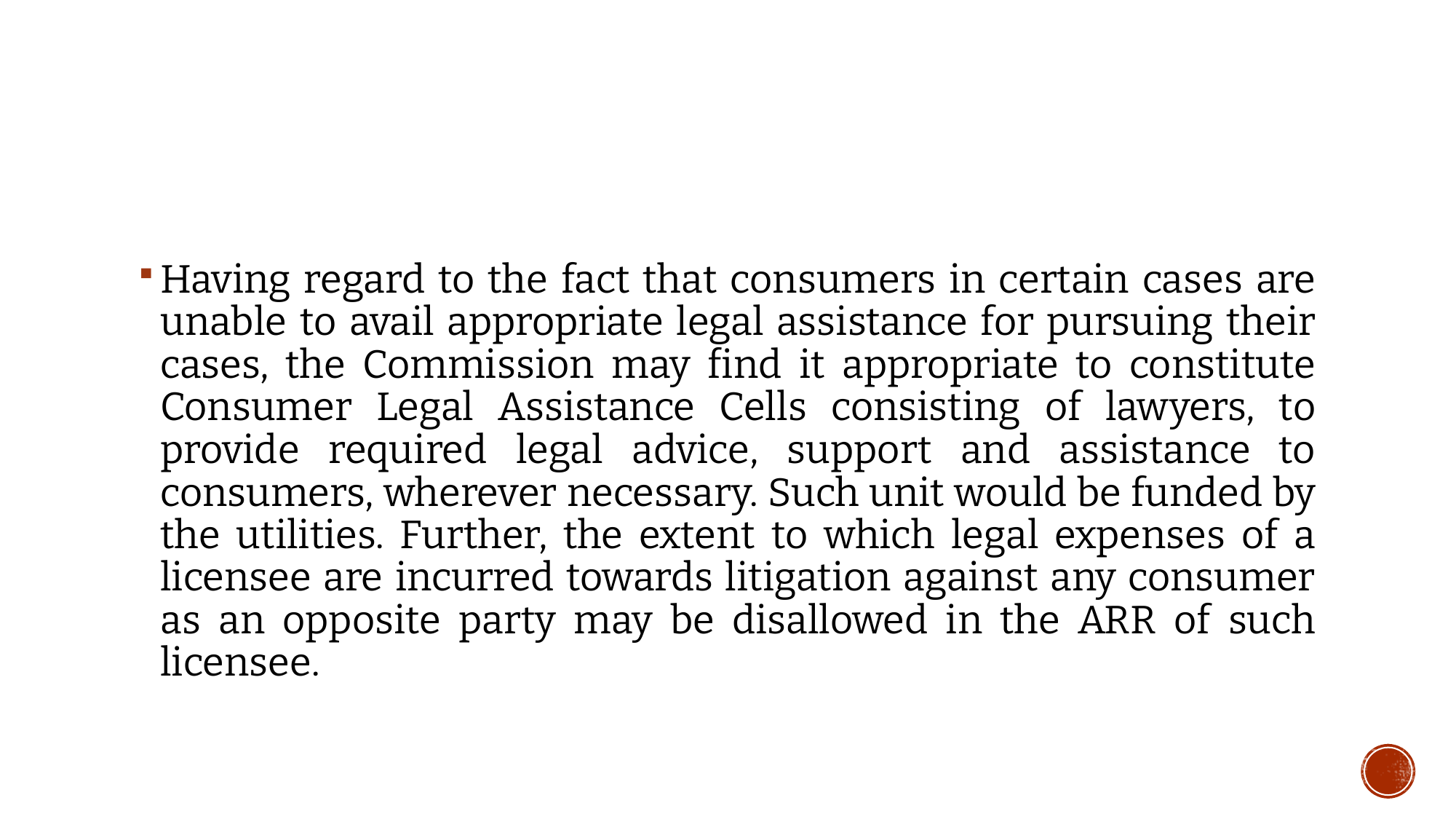

#
Having regard to the fact that consumers in certain cases are unable to avail appropriate legal assistance for pursuing their cases, the Commission may find it appropriate to constitute Consumer Legal Assistance Cells consisting of lawyers, to provide required legal advice, support and assistance to consumers, wherever necessary. Such unit would be funded by the utilities. Further, the extent to which legal expenses of a licensee are incurred towards litigation against any consumer as an opposite party may be disallowed in the ARR of such licensee.